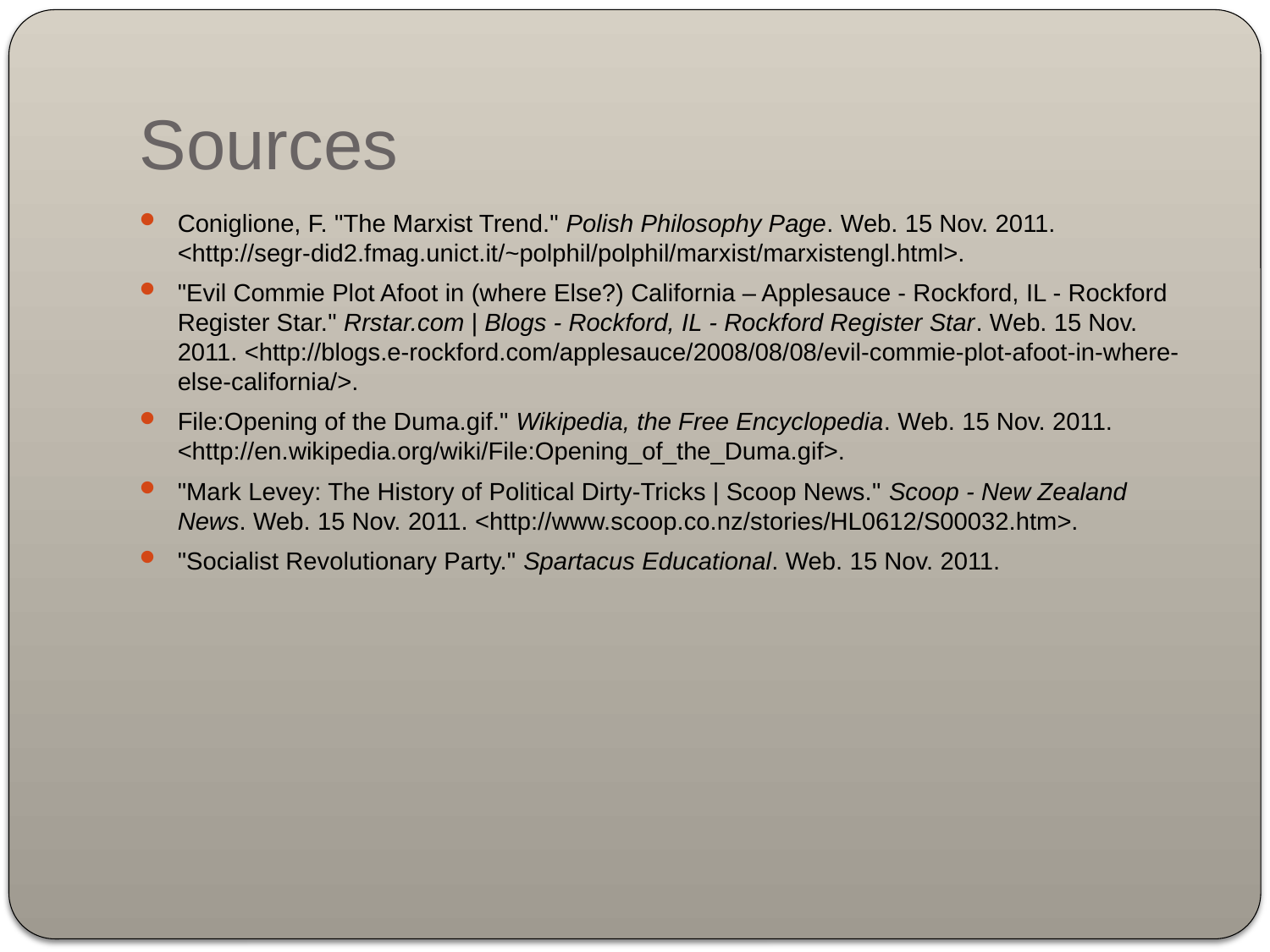

# Sources
Coniglione, F. "The Marxist Trend." Polish Philosophy Page. Web. 15 Nov. 2011. <http://segr-did2.fmag.unict.it/~polphil/polphil/marxist/marxistengl.html>.
"Evil Commie Plot Afoot in (where Else?) California – Applesauce - Rockford, IL - Rockford Register Star." Rrstar.com | Blogs - Rockford, IL - Rockford Register Star. Web. 15 Nov. 2011. <http://blogs.e-rockford.com/applesauce/2008/08/08/evil-commie-plot-afoot-in-where-else-california/>.
File:Opening of the Duma.gif." Wikipedia, the Free Encyclopedia. Web. 15 Nov. 2011. <http://en.wikipedia.org/wiki/File:Opening_of_the_Duma.gif>.
"Mark Levey: The History of Political Dirty-Tricks | Scoop News." Scoop - New Zealand News. Web. 15 Nov. 2011. <http://www.scoop.co.nz/stories/HL0612/S00032.htm>.
"Socialist Revolutionary Party." Spartacus Educational. Web. 15 Nov. 2011.